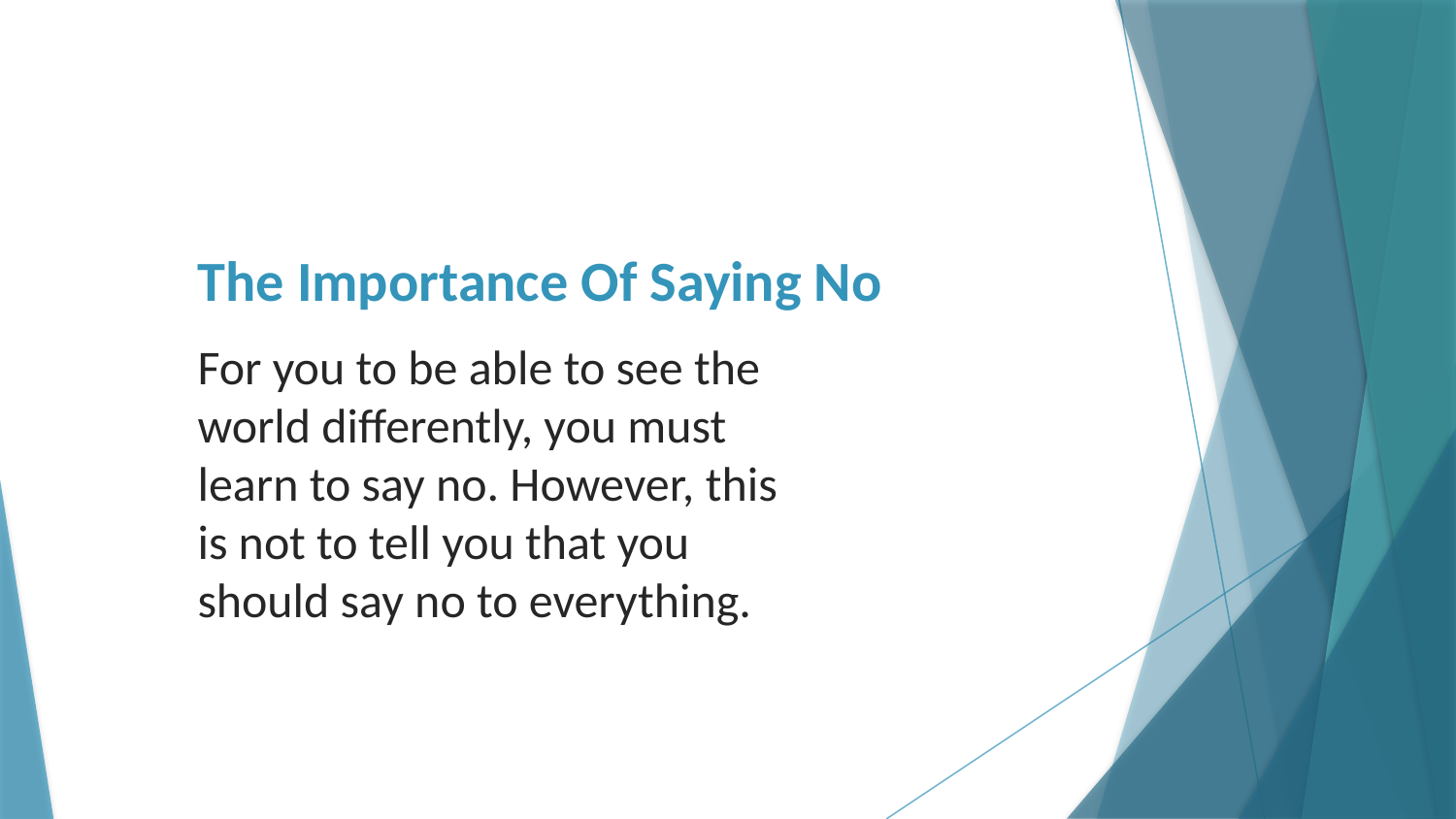

# The Importance Of Saying No
For you to be able to see the world differently, you must learn to say no. However, this is not to tell you that you should say no to everything.